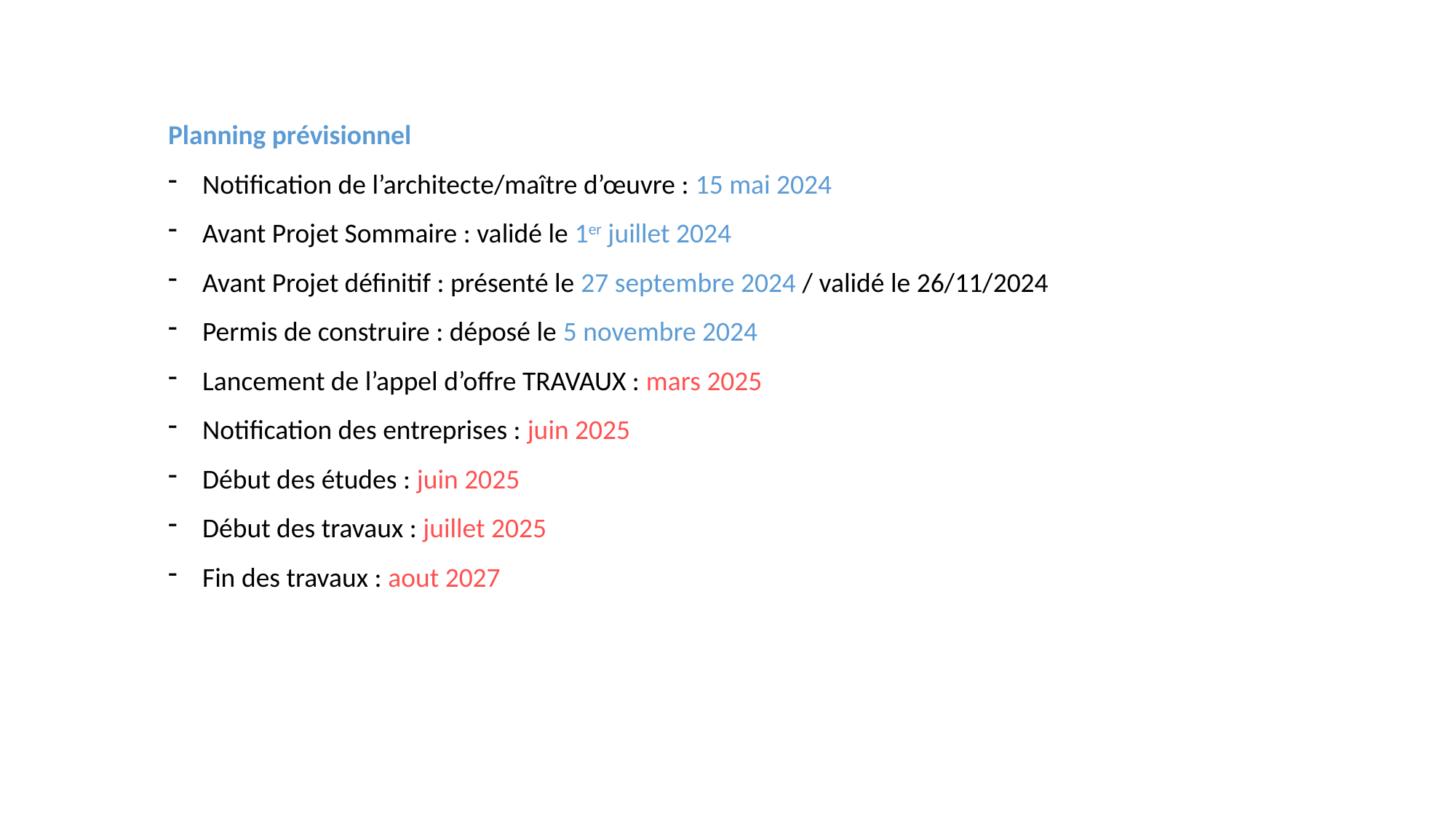

Planning prévisionnel
Notification de l’architecte/maître d’œuvre : 15 mai 2024
Avant Projet Sommaire : validé le 1er juillet 2024
Avant Projet définitif : présenté le 27 septembre 2024 / validé le 26/11/2024
Permis de construire : déposé le 5 novembre 2024
Lancement de l’appel d’offre TRAVAUX : mars 2025
Notification des entreprises : juin 2025
Début des études : juin 2025
Début des travaux : juillet 2025
Fin des travaux : aout 2027